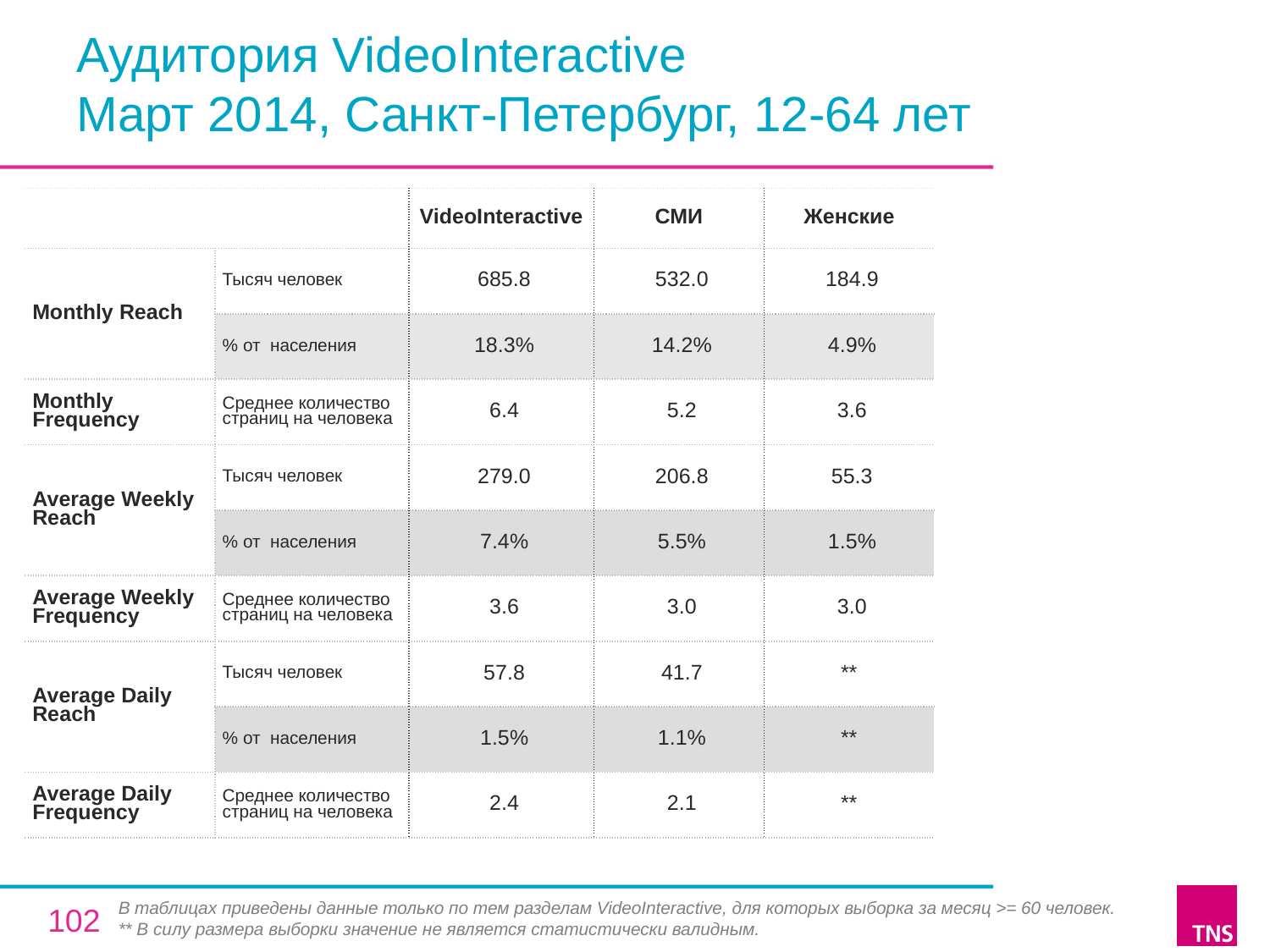

# Аудитория VideoInteractive Март 2014, Санкт-Петербург, 12-64 лет
|  |  | VideoInteractive | СМИ | Женские |
| --- | --- | --- | --- | --- |
| Monthly Reach | Тысяч человек | 685.8 | 532.0 | 184.9 |
|  | % от населения | 18.3% | 14.2% | 4.9% |
| Monthly Frequency | Среднее количество страниц на человека | 6.4 | 5.2 | 3.6 |
| Average Weekly Reach | Тысяч человек | 279.0 | 206.8 | 55.3 |
|  | % от населения | 7.4% | 5.5% | 1.5% |
| Average Weekly Frequency | Среднее количество страниц на человека | 3.6 | 3.0 | 3.0 |
| Average Daily Reach | Тысяч человек | 57.8 | 41.7 | \*\* |
|  | % от населения | 1.5% | 1.1% | \*\* |
| Average Daily Frequency | Среднее количество страниц на человека | 2.4 | 2.1 | \*\* |
В таблицах приведены данные только по тем разделам VideoInteractive, для которых выборка за месяц >= 60 человек.
** В силу размера выборки значение не является статистически валидным.
102